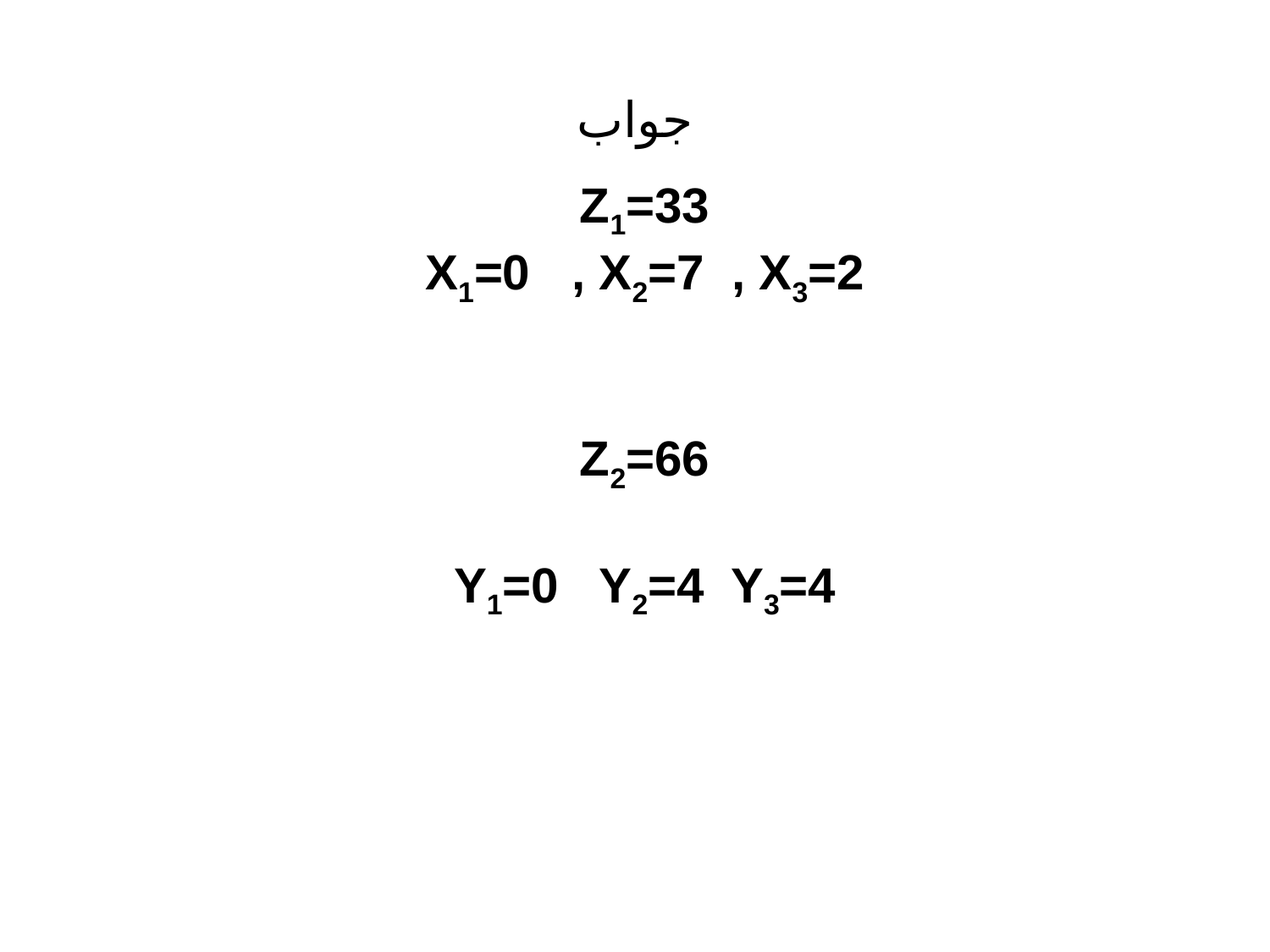

# جواب
Z1=33
X1=0   , X2=7  , X3=2

Z2=66

Y1=0   Y2=4  Y3=4